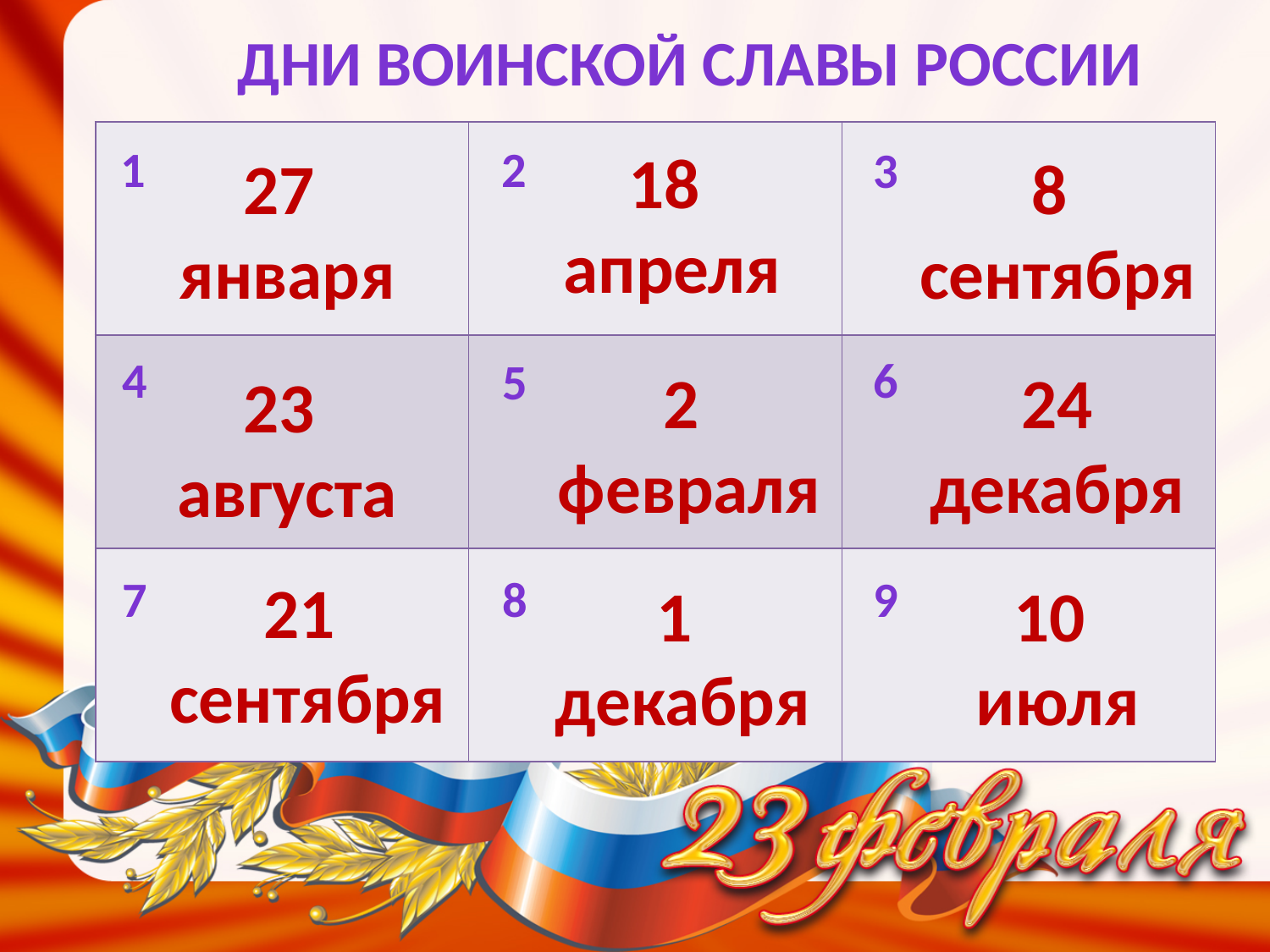

Дни воинской славы России
|  |  |  |
| --- | --- | --- |
|  |  |  |
|  |  |  |
1
2
18
апреля
3
8
сентября
27
января
4
6
5
2
февраля
24
декабря
23
августа
7
21
сентября
8
9
1
декабря
10
июля